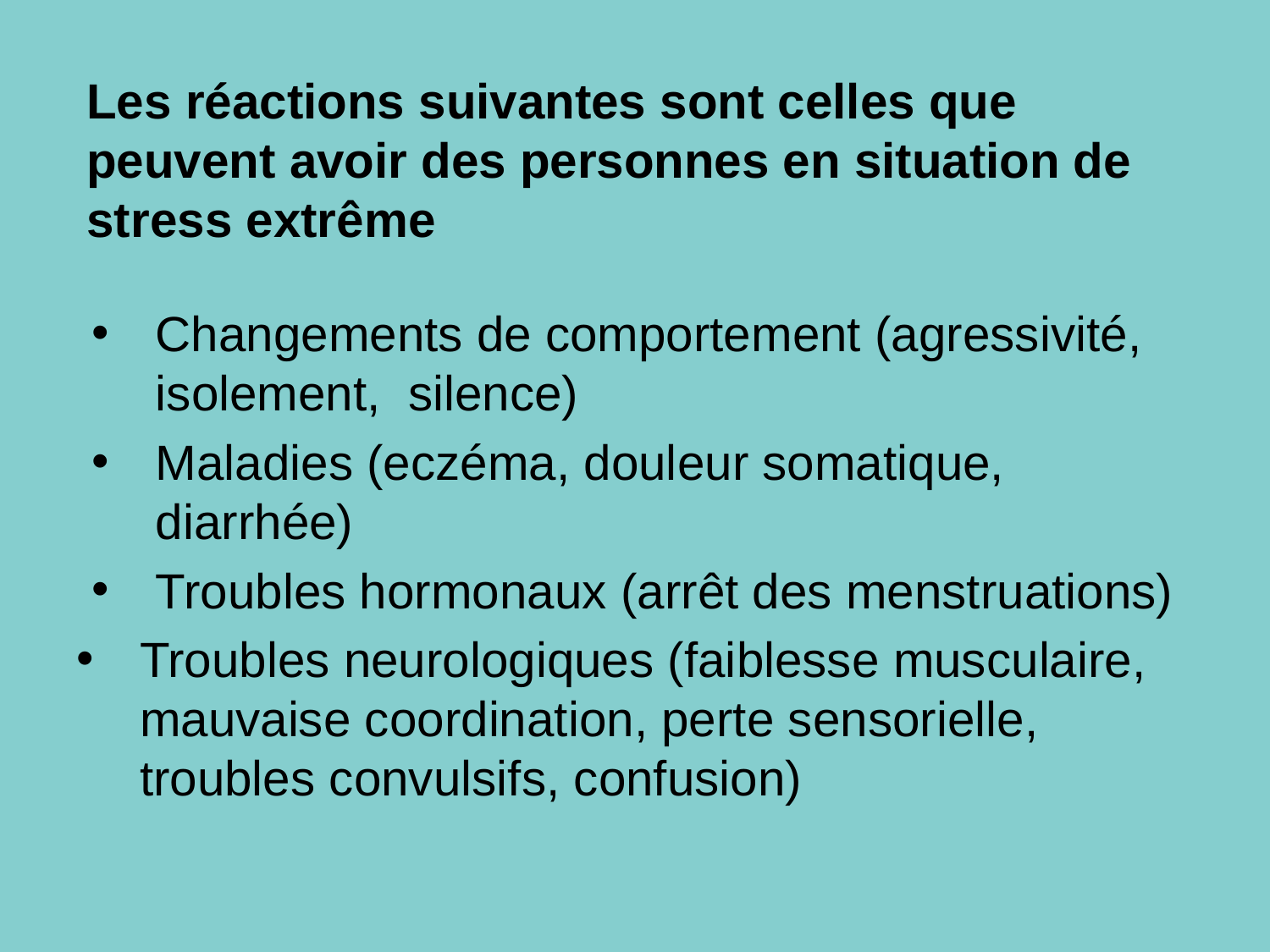

# Les réactions suivantes sont celles que peuvent avoir des personnes en situation de stress extrême
Changements de comportement (agressivité, isolement,  silence)
Maladies (eczéma, douleur somatique, diarrhée)
Troubles hormonaux (arrêt des menstruations)
Troubles neurologiques (faiblesse musculaire, mauvaise coordination, perte sensorielle, troubles convulsifs, confusion)